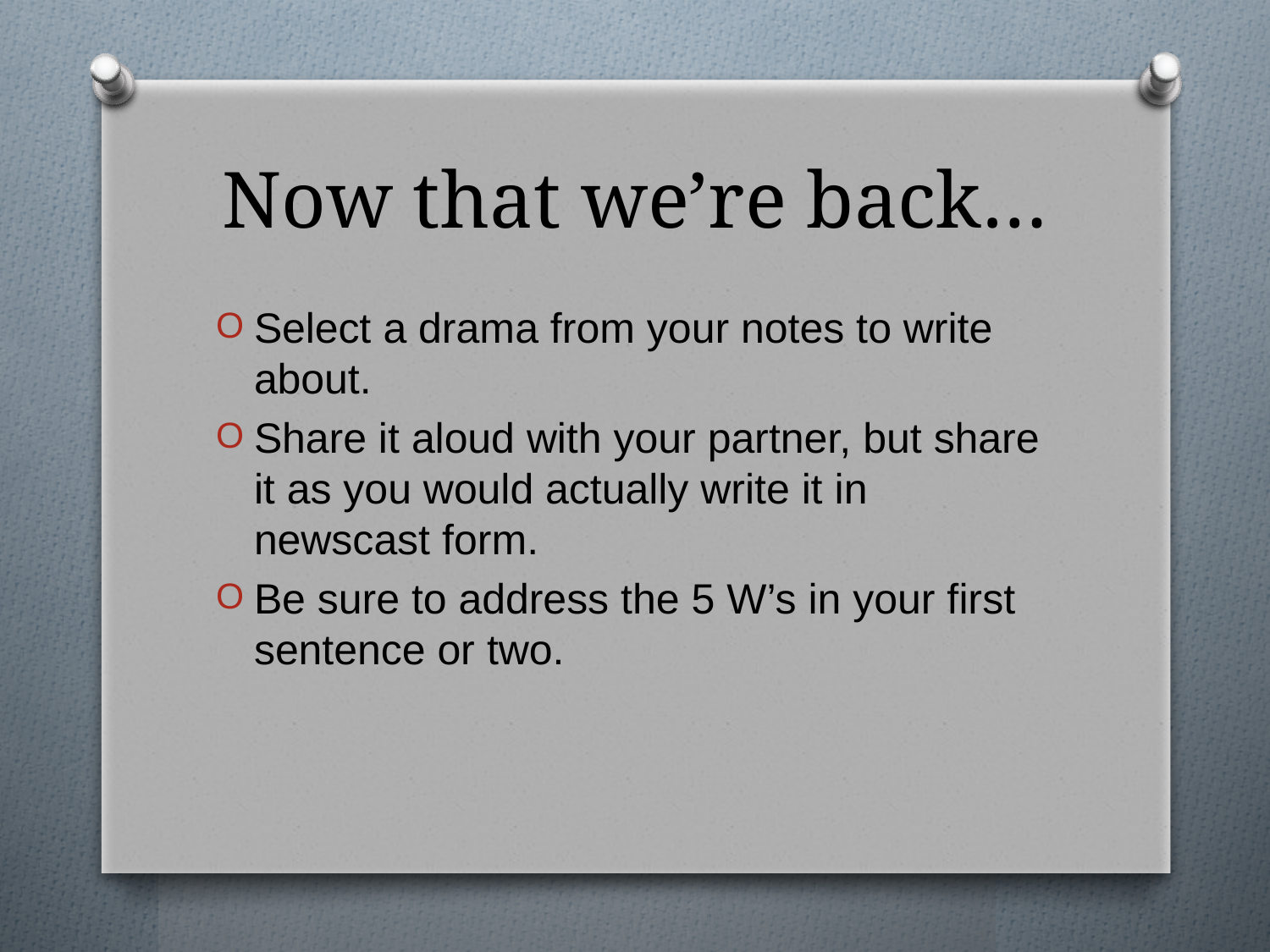

# Now that we’re back…
Select a drama from your notes to write about.
Share it aloud with your partner, but share it as you would actually write it in newscast form.
Be sure to address the 5 W’s in your first sentence or two.